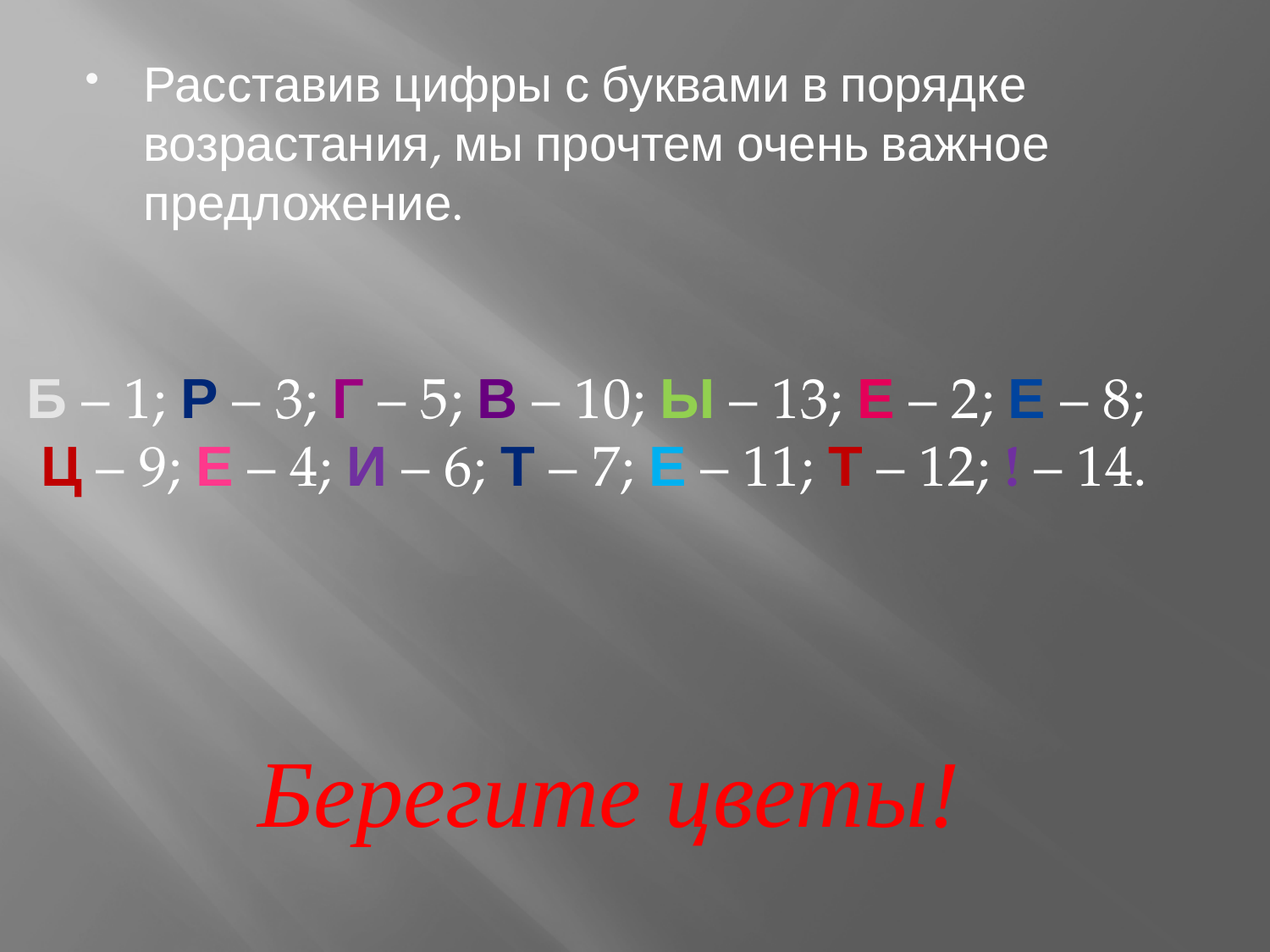

#
Расставив цифры с буквами в порядке возрастания, мы прочтем очень важное предложение.

 Б – 1; Р – 3; Г – 5; В – 10; Ы – 13; Е – 2; Е – 8;
  Ц – 9; Е – 4; И – 6; Т – 7; Е – 11; Т – 12; ! – 14.
Берегите цветы!